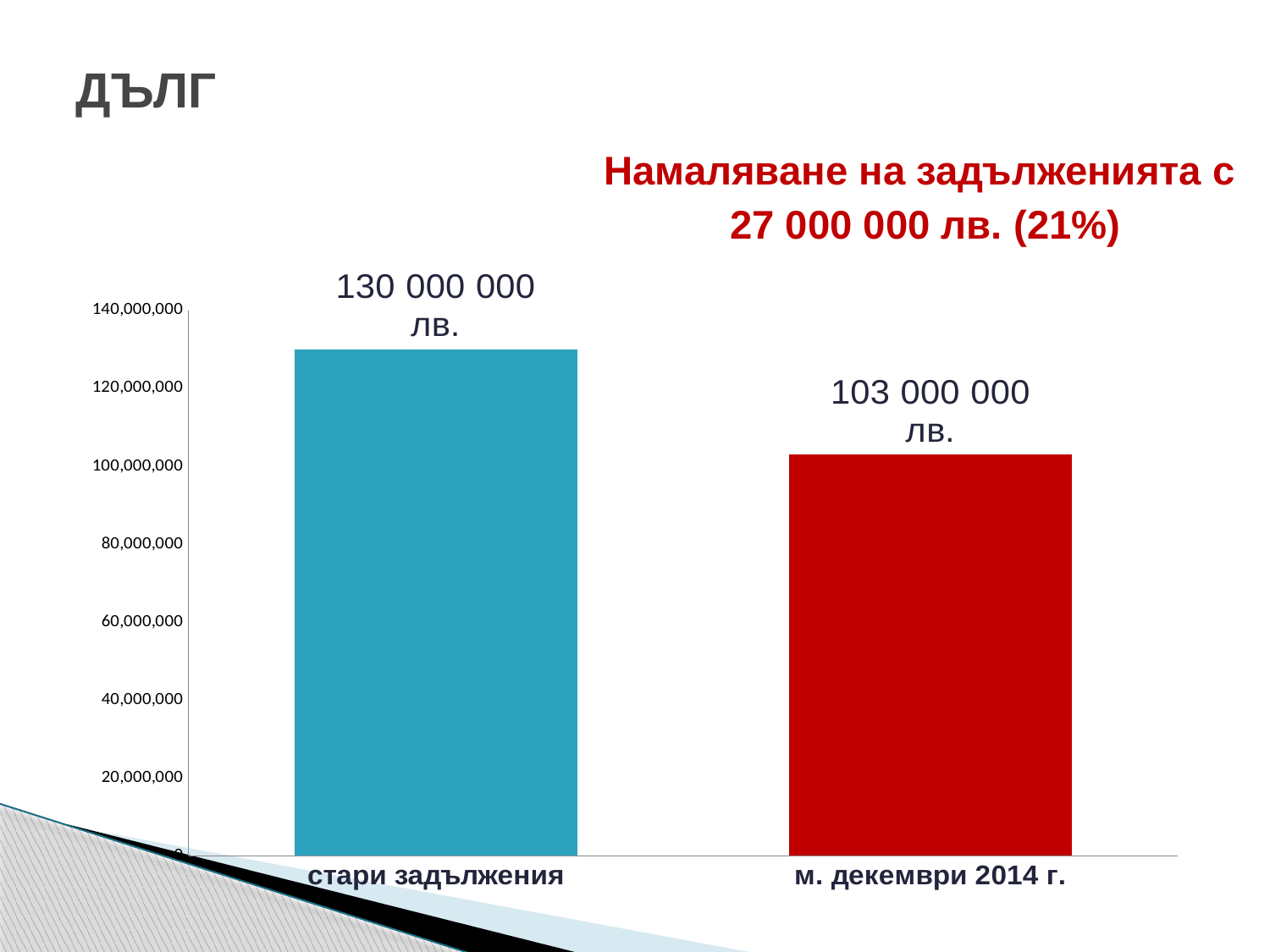

# ДЪЛГ
Намаляване на задълженията с
27 000 000 лв. (21%)

### Chart

| Category | неплатени задължения |
|---|---|
| стари задължения | 130000000.0 |
| м. декември 2014 г. | 103000000.0 |